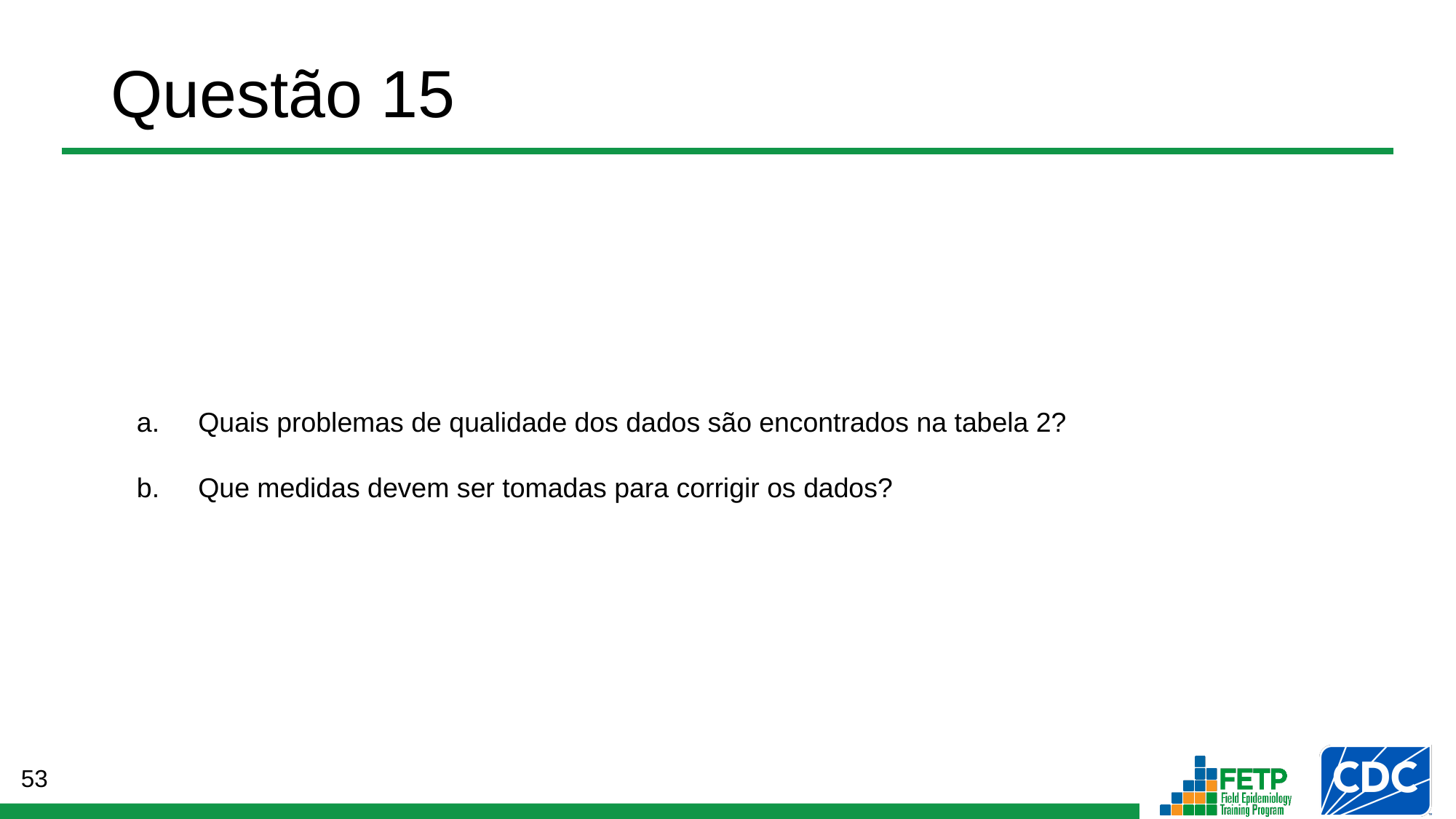

# Questão 15
Quais problemas de qualidade dos dados são encontrados na tabela 2?

Que medidas devem ser tomadas para corrigir os dados?